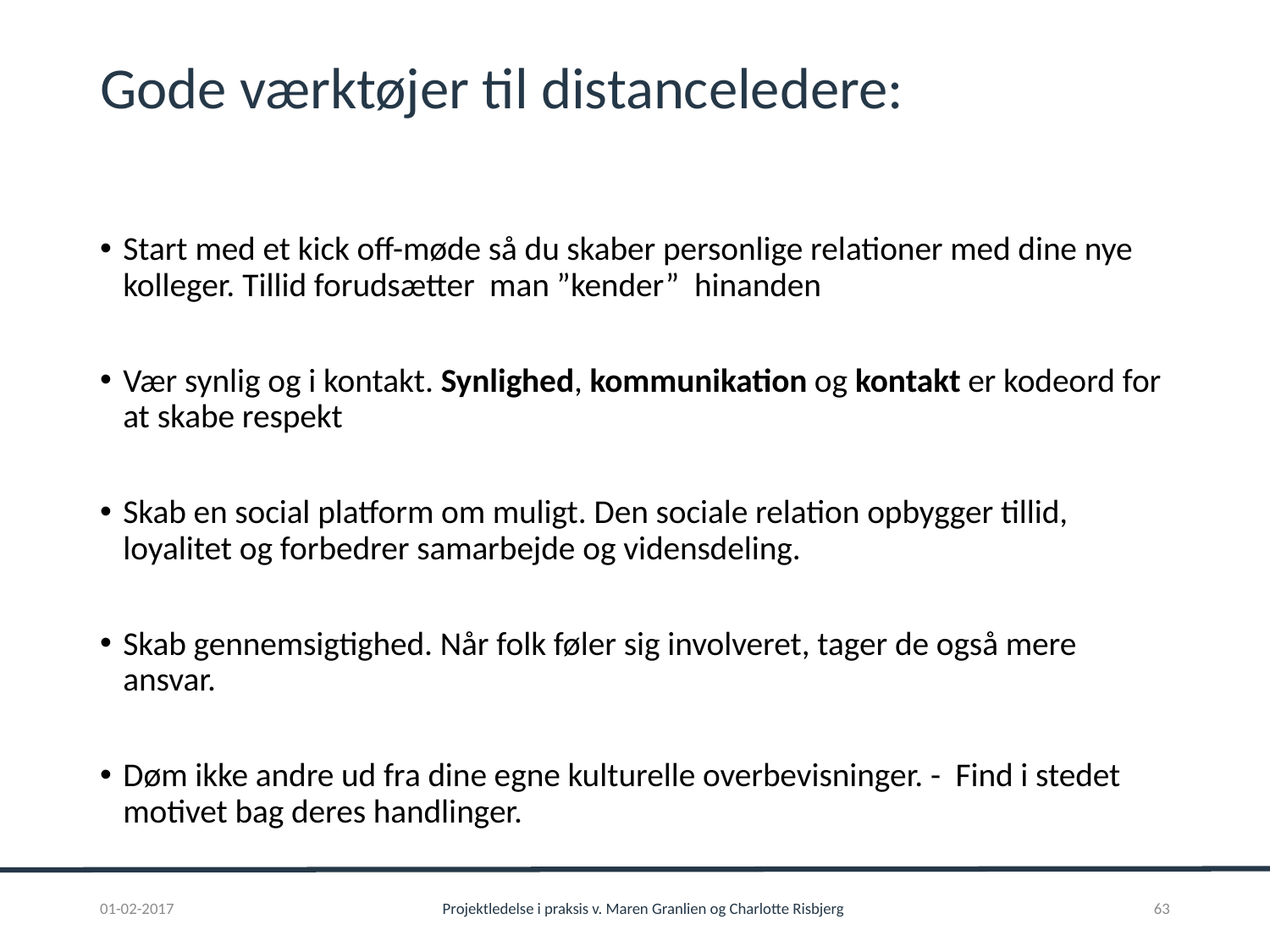

# Gode værktøjer til distanceledere:
Start med et kick off-møde så du skaber personlige relationer med dine nye kolleger. Tillid forudsætter  man ”kender”  hinanden

Vær synlig og i kontakt. Synlighed, kommunikation og kontakt er kodeord for at skabe respekt

Skab en social platform om muligt. Den sociale relation opbygger tillid, loyalitet og forbedrer samarbejde og vidensdeling.

Skab gennemsigtighed. Når folk føler sig involveret, tager de også mere ansvar.

Døm ikke andre ud fra dine egne kulturelle overbevisninger. -  Find i stedet motivet bag deres handlinger.
01-02-2017
Projektledelse i praksis v. Maren Granlien og Charlotte Risbjerg
63